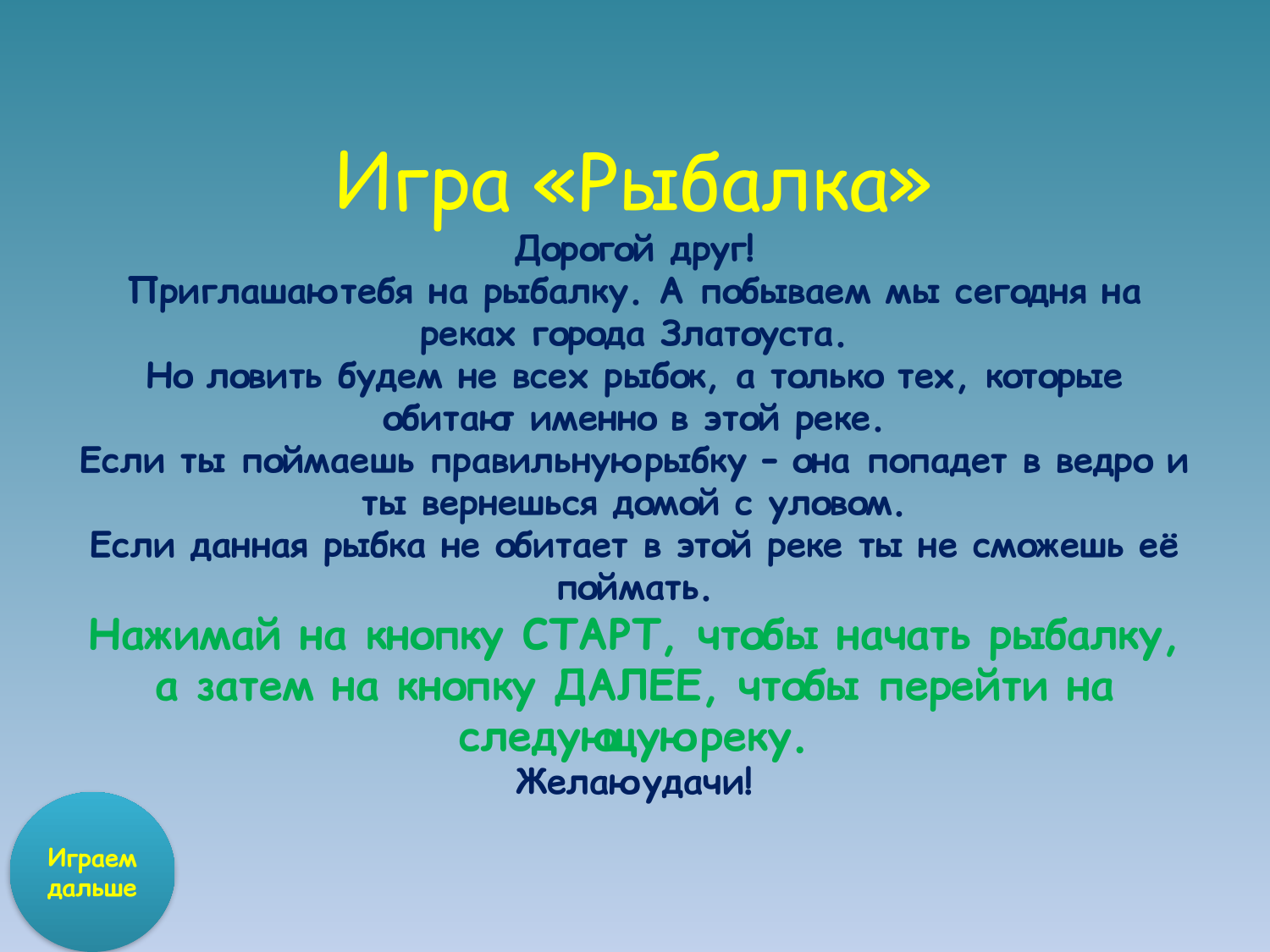

# Игра «Рыбалка» Дорогой друг! Приглашаю тебя на рыбалку. А побываем мы сегодня на реках города Златоуста. Но ловить будем не всех рыбок, а только тех, которые обитают именно в этой реке. Если ты поймаешь правильную рыбку – она попадет в ведро и ты вернешься домой с уловом. Если данная рыбка не обитает в этой реке ты не сможешь её поймать. Нажимай на кнопку СТАРТ, чтобы начать рыбалку, а затем на кнопку ДАЛЕЕ, чтобы перейти на следующую реку. Желаю удачи!
Играем дальше